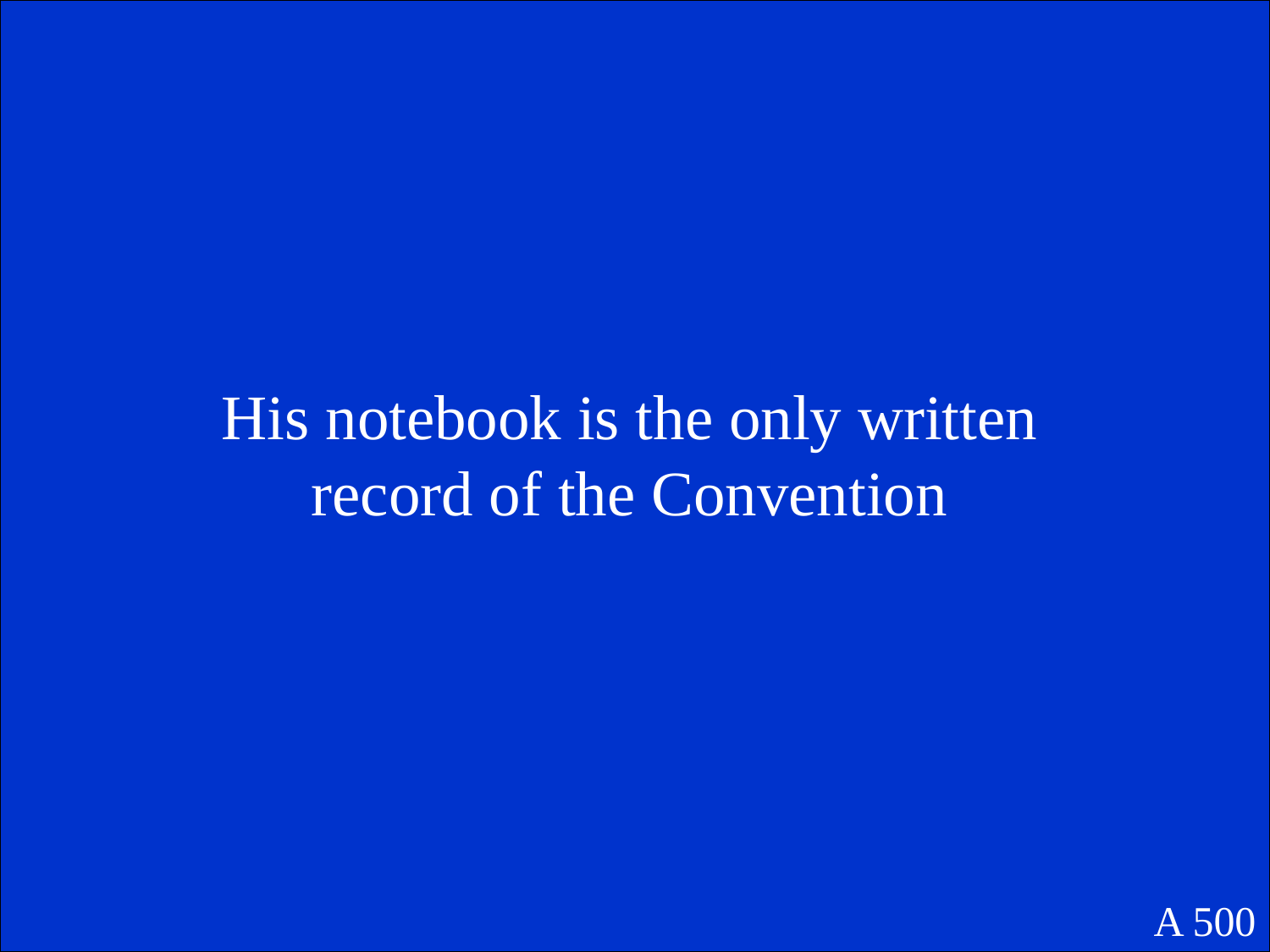

His notebook is the only written record of the Convention
A 500